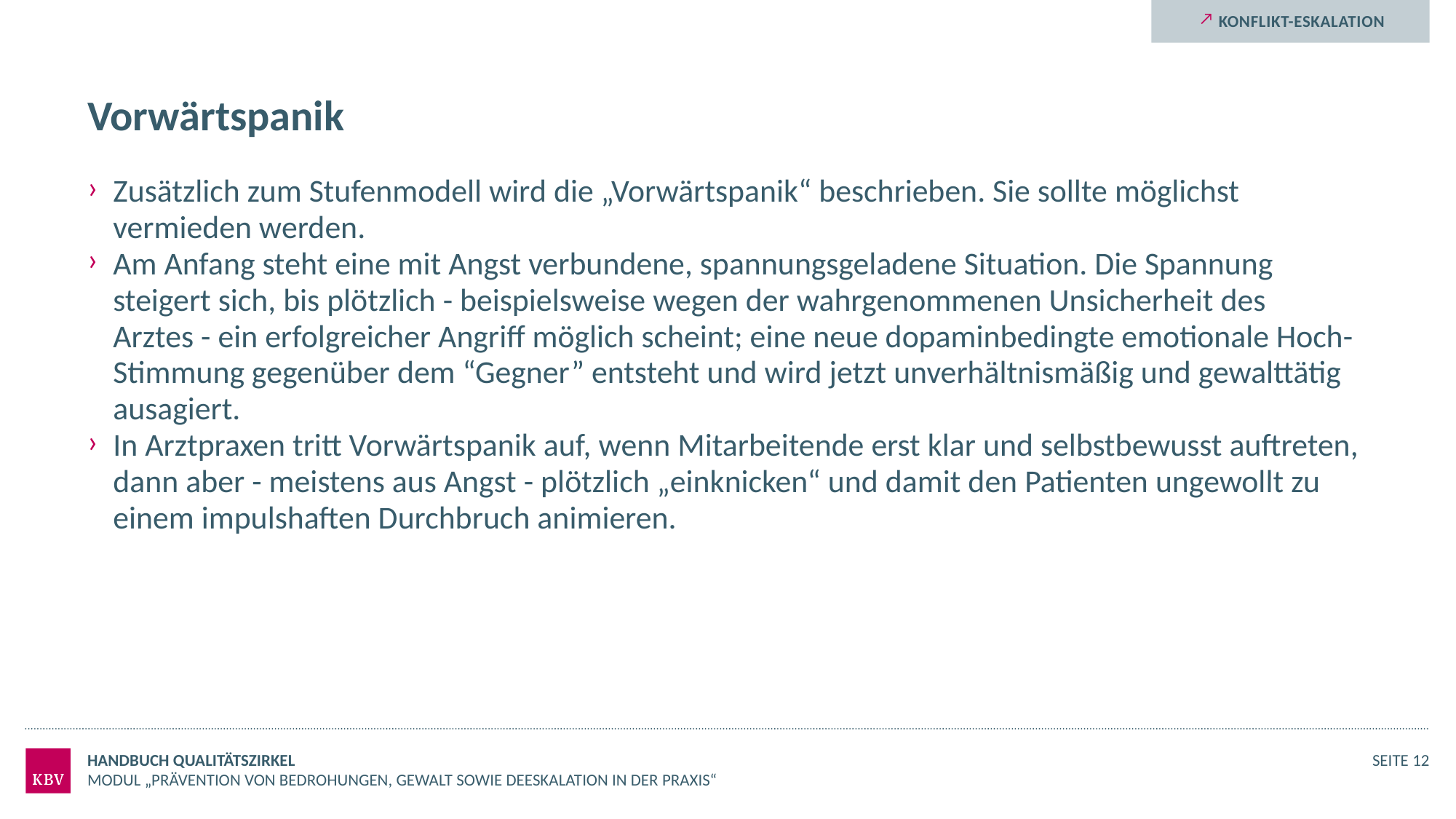

Konflikt-Eskalation
# Vorwärtspanik
Zusätzlich zum Stufenmodell wird die „Vorwärtspanik“ beschrieben. Sie sollte möglichst vermieden werden.
Am Anfang steht eine mit Angst verbundene, spannungsgeladene Situation. Die Spannung steigert sich, bis plötzlich - beispielsweise wegen der wahrgenommenen Unsicherheit des
Arztes - ein erfolgreicher Angriff möglich scheint; eine neue dopaminbedingte emotionale Hoch-Stimmung gegenüber dem “Gegner” entsteht und wird jetzt unverhältnismäßig und gewalttätig ausagiert.
In Arztpraxen tritt Vorwärtspanik auf, wenn Mitarbeitende erst klar und selbstbewusst auftreten, dann aber - meistens aus Angst - plötzlich „einknicken“ und damit den Patienten ungewollt zu einem impulshaften Durchbruch animieren.

Handbuch Qualitätszirkel
Seite 12
Modul „Prävention von Bedrohungen, Gewalt sowie Deeskalation in der Praxis“